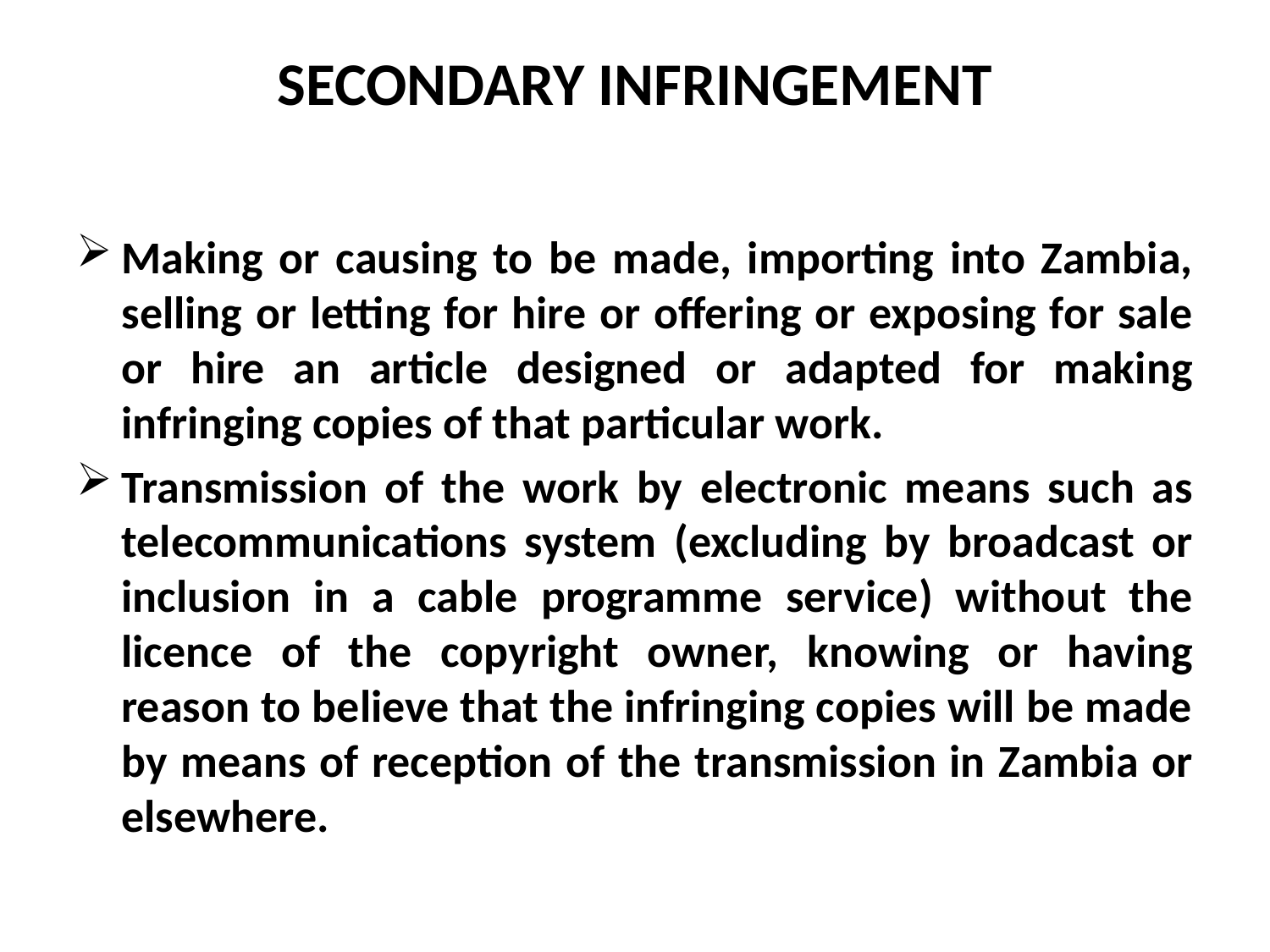

# SECONDARY INFRINGEMENT
Making or causing to be made, importing into Zambia, selling or letting for hire or offering or exposing for sale or hire an article designed or adapted for making infringing copies of that particular work.
Transmission of the work by electronic means such as telecommunications system (excluding by broadcast or inclusion in a cable programme service) without the licence of the copyright owner, knowing or having reason to believe that the infringing copies will be made by means of reception of the transmission in Zambia or elsewhere.